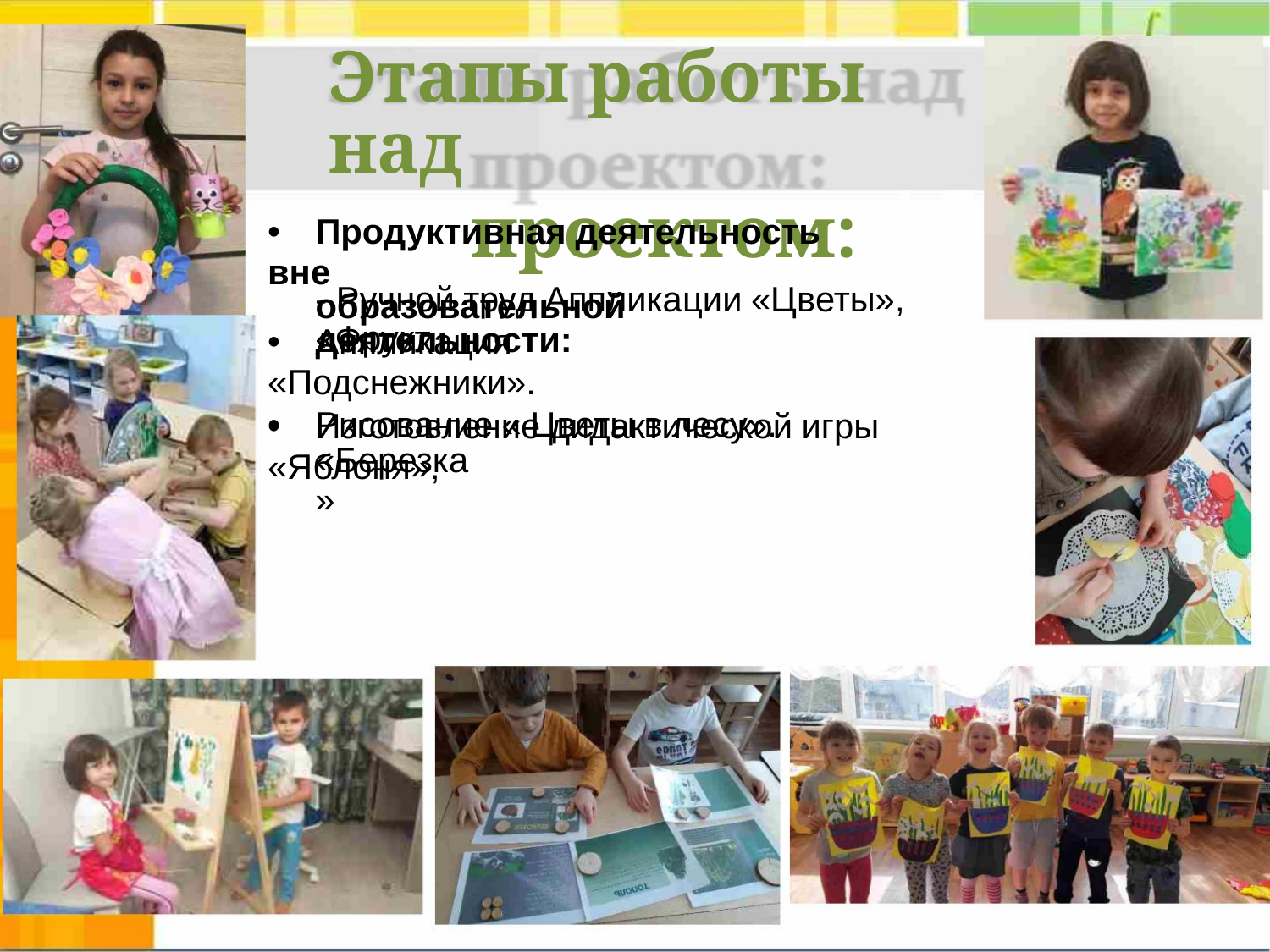

Этапы работы над
проектом:
• Продуктивная деятельность вне
образовательной деятельности:
- Ручной труд Аппликации «Цветы», «Фрукт
• Аппликация «Подснежники».
• Рисование « Цветы в лесу».
• Изготовление дидактической игры «Яблоня»,
«Березка»